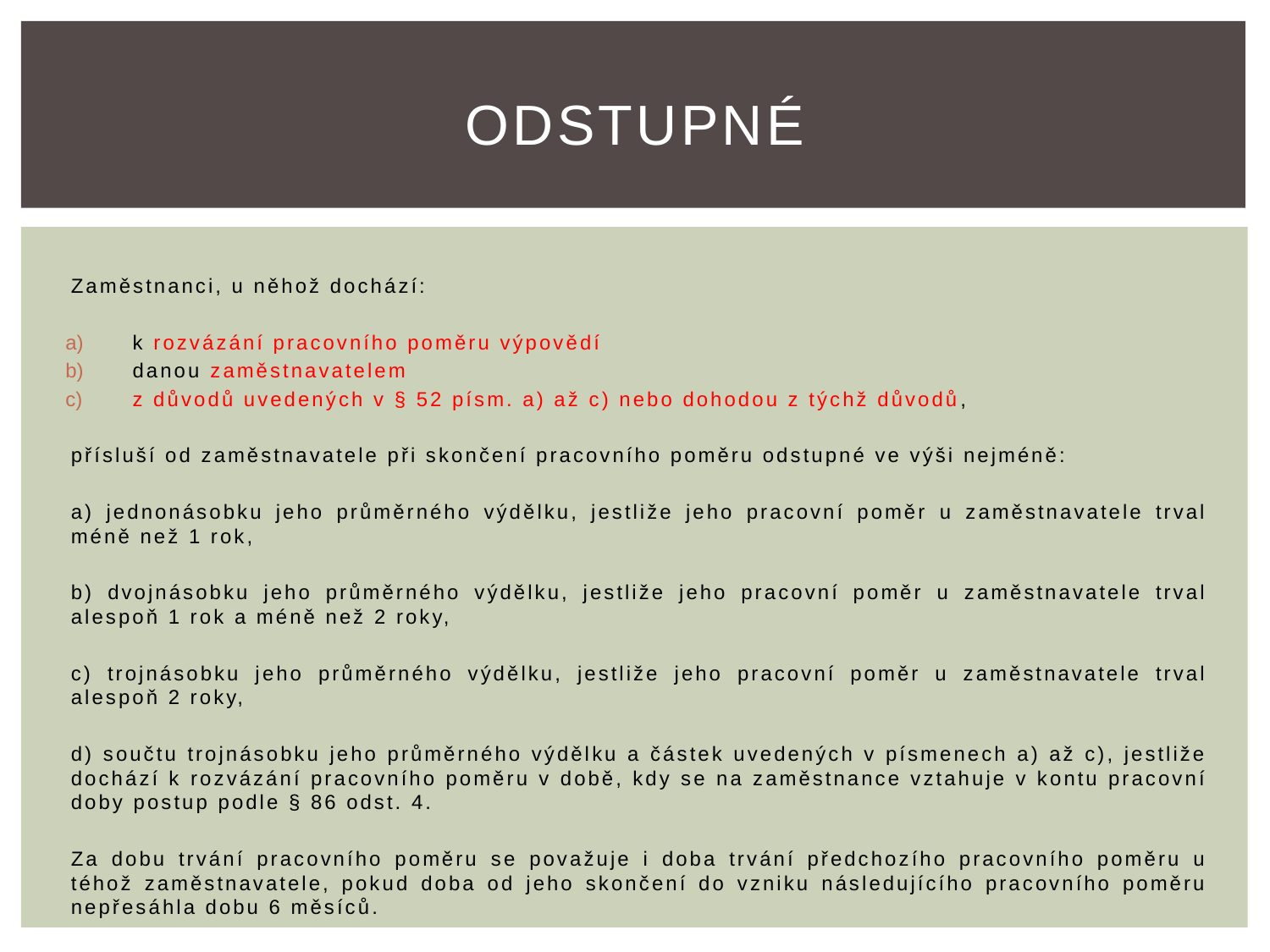

# Odstupné

Zaměstnanci, u něhož dochází:

k rozvázání pracovního poměru výpovědí
danou zaměstnavatelem
z důvodů uvedených v § 52 písm. a) až c) nebo dohodou z týchž důvodů,

přísluší od zaměstnavatele při skončení pracovního poměru odstupné ve výši nejméně:

a) jednonásobku jeho průměrného výdělku, jestliže jeho pracovní poměr u zaměstnavatele trval méně než 1 rok,

b) dvojnásobku jeho průměrného výdělku, jestliže jeho pracovní poměr u zaměstnavatele trval alespoň 1 rok a méně než 2 roky,

c) trojnásobku jeho průměrného výdělku, jestliže jeho pracovní poměr u zaměstnavatele trval alespoň 2 roky,

d) součtu trojnásobku jeho průměrného výdělku a částek uvedených v písmenech a) až c), jestliže dochází k rozvázání pracovního poměru v době, kdy se na zaměstnance vztahuje v kontu pracovní doby postup podle § 86 odst. 4.

Za dobu trvání pracovního poměru se považuje i doba trvání předchozího pracovního poměru u téhož zaměstnavatele, pokud doba od jeho skončení do vzniku následujícího pracovního poměru nepřesáhla dobu 6 měsíců.